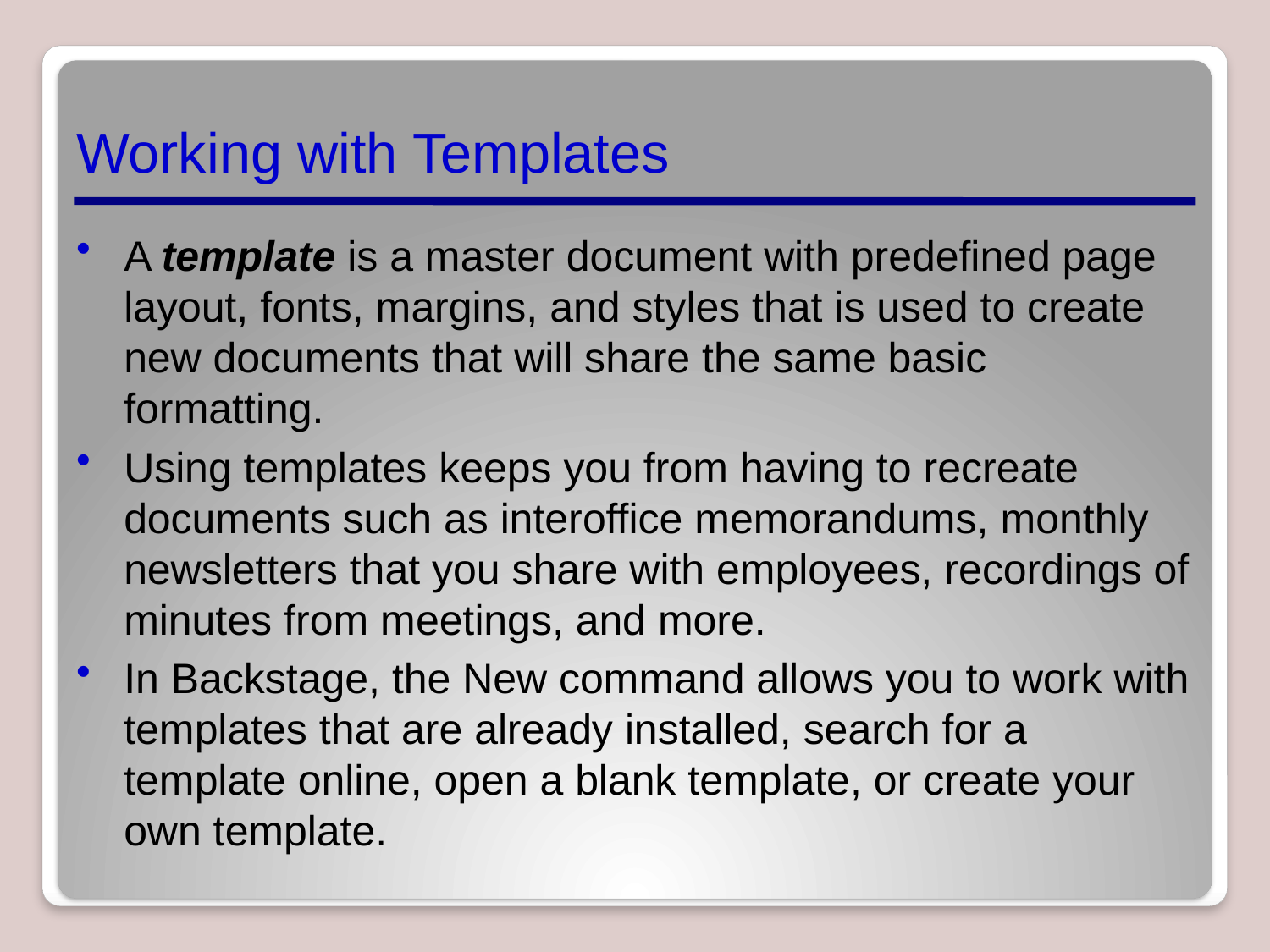

# Working with Templates
A template is a master document with predefined page layout, fonts, margins, and styles that is used to create new documents that will share the same basic formatting.
Using templates keeps you from having to recreate documents such as interoffice memorandums, monthly newsletters that you share with employees, recordings of minutes from meetings, and more.
In Backstage, the New command allows you to work with templates that are already installed, search for a template online, open a blank template, or create your own template.